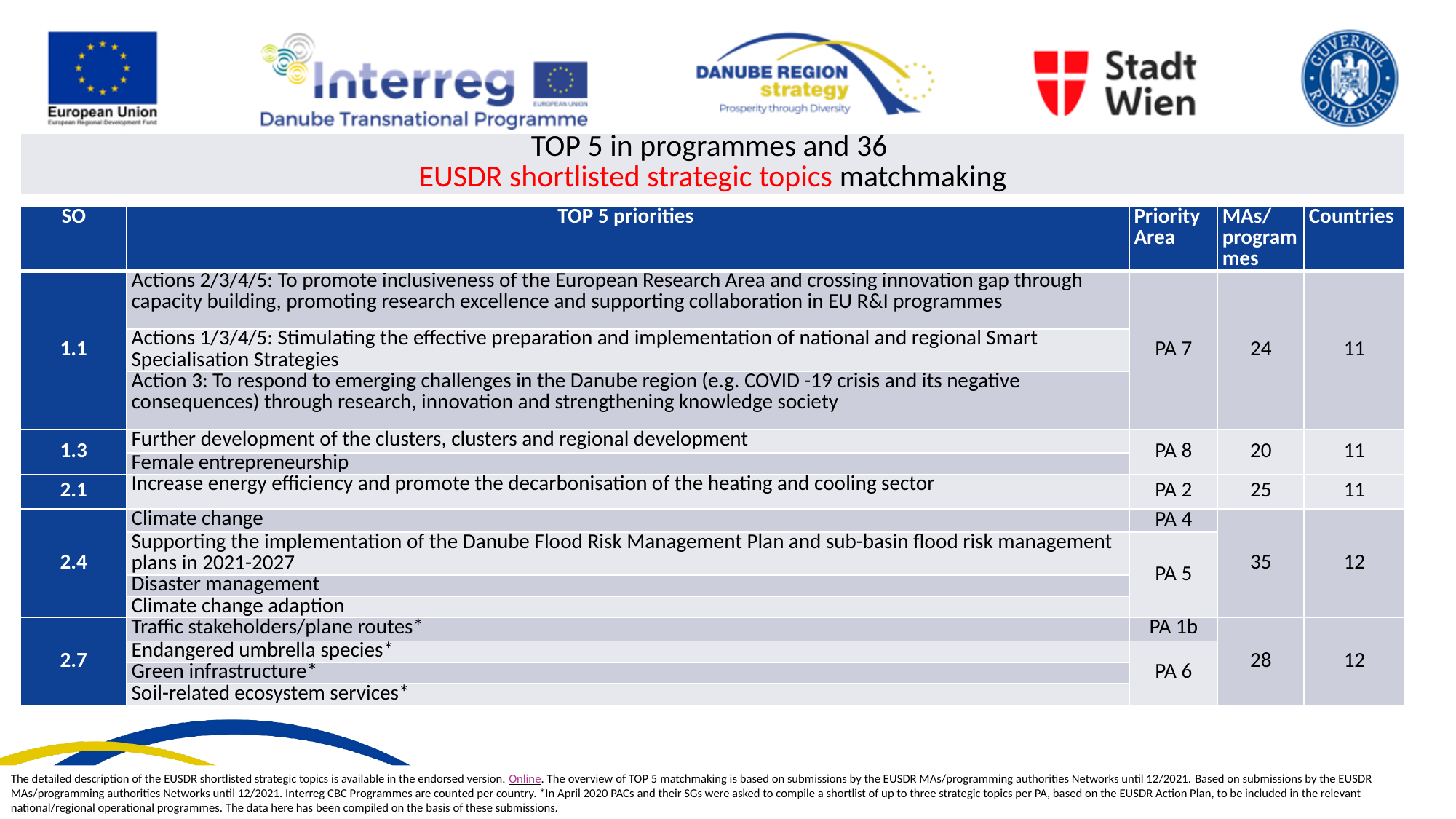

| TOP 5 in programmes and 36 EUSDR shortlisted strategic topics matchmaking |
| --- |
| SO | TOP 5 priorities | Priority Area | MAs/ programmes | Countries |
| --- | --- | --- | --- | --- |
| 1.1 | Actions 2/3/4/5: To promote inclusiveness of the European Research Area and crossing innovation gap through capacity building, promoting research excellence and supporting collaboration in EU R&I programmes | PA 7 | 24 | 11 |
|  | Actions 1/3/4/5: Stimulating the effective preparation and implementation of national and regional Smart Specialisation Strategies |  |  |  |
|  | Action 3: To respond to emerging challenges in the Danube region (e.g. COVID -19 crisis and its negative consequences) through research, innovation and strengthening knowledge society |  |  |  |
| 1.3 | Further development of the clusters, clusters and regional development | PA 8 | 20 | 11 |
|  | Female entrepreneurship |  |  |  |
| 2.1 | Increase energy efficiency and promote the decarbonisation of the heating and cooling sector | PA 2 | 25 | 11 |
| 2.4 | Climate change | PA 4 | 35 | 12 |
|  | Supporting the implementation of the Danube Flood Risk Management Plan and sub-basin flood risk management plans in 2021-2027 | PA 5 |  |  |
|  | Disaster management |  |  |  |
|  | Climate change adaption |  |  |  |
| 2.7 | Traffic stakeholders/plane routes\* | PA 1b | 28 | 12 |
|  | Endangered umbrella species\* | PA 6 |  |  |
|  | Green infrastructure\* |  |  |  |
|  | Soil-related ecosystem services\* |  |  |  |

The detailed description of the EUSDR shortlisted strategic topics is available in the endorsed version. Online. The overview of TOP 5 matchmaking is based on submissions by the EUSDR MAs/programming authorities Networks until 12/2021. Based on submissions by the EUSDR MAs/programming authorities Networks until 12/2021. Interreg CBC Programmes are counted per country. *In April 2020 PACs and their SGs were asked to compile a shortlist of up to three strategic topics per PA, based on the EUSDR Action Plan, to be included in the relevant national/regional operational programmes. The data here has been compiled on the basis of these submissions.